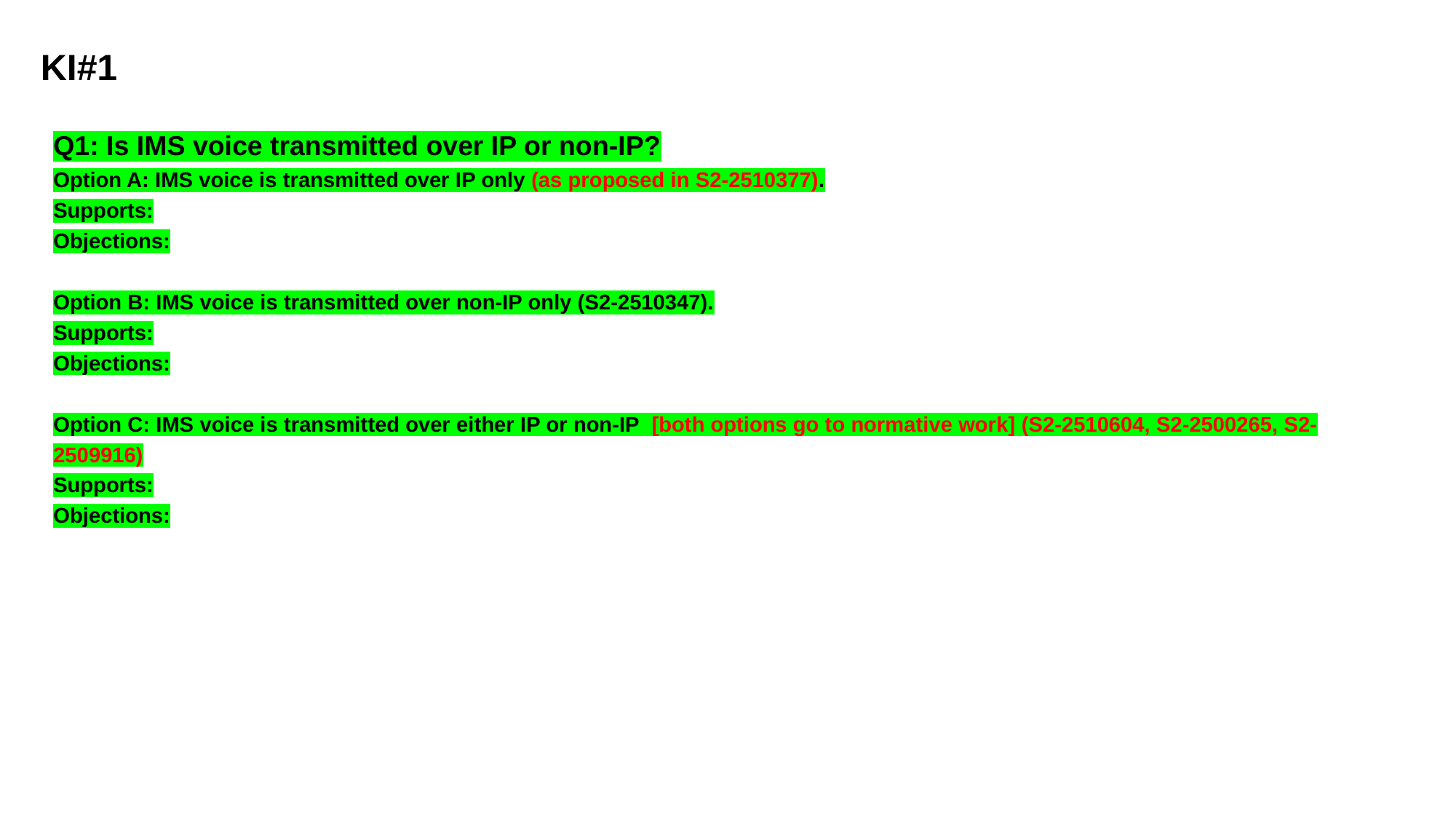

KI#1
Q1: Is IMS voice transmitted over IP or non-IP?
Option A: IMS voice is transmitted over IP only (as proposed in S2-2510377).
Supports:
Objections:

Option B: IMS voice is transmitted over non-IP only (S2-2510347).
Supports:
Objections:

Option C: IMS voice is transmitted over either IP or non-IP  [both options go to normative work] (S2-2510604, S2-2500265, S2-2509916)
Supports:
Objections: